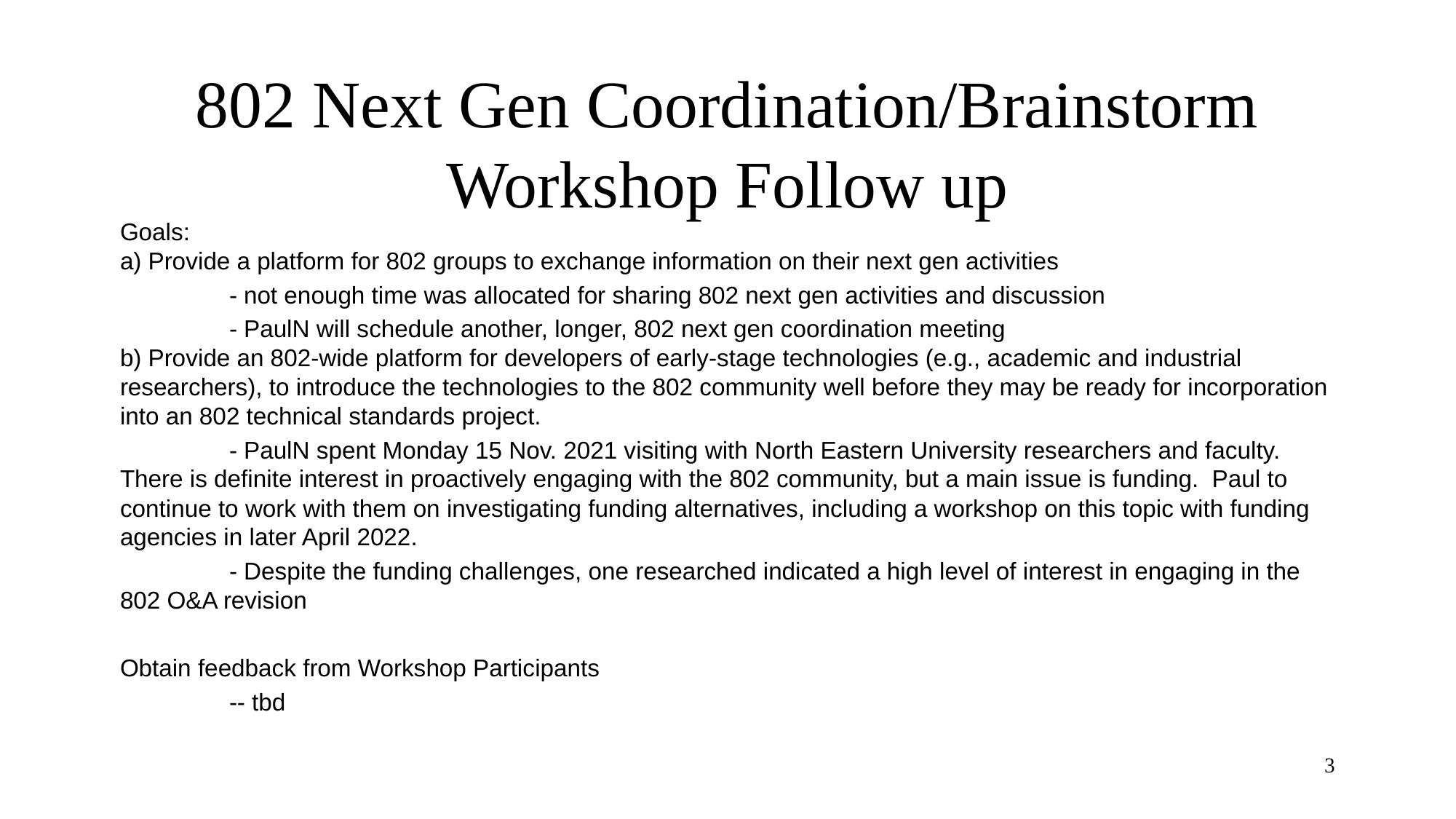

# 802 Next Gen Coordination/Brainstorm Workshop Follow up
Goals: 
a) Provide a platform for 802 groups to exchange information on their next gen activities
	- not enough time was allocated for sharing 802 next gen activities and discussion
	- PaulN will schedule another, longer, 802 next gen coordination meeting
b) Provide an 802-wide platform for developers of early-stage technologies (e.g., academic and industrial researchers), to introduce the technologies to the 802 community well before they may be ready for incorporation into an 802 technical standards project.
	- PaulN spent Monday 15 Nov. 2021 visiting with North Eastern University researchers and faculty.  There is definite interest in proactively engaging with the 802 community, but a main issue is funding.  Paul to continue to work with them on investigating funding alternatives, including a workshop on this topic with funding agencies in later April 2022.
	- Despite the funding challenges, one researched indicated a high level of interest in engaging in the 802 O&A revision

Obtain feedback from Workshop Participants
	-- tbd

3